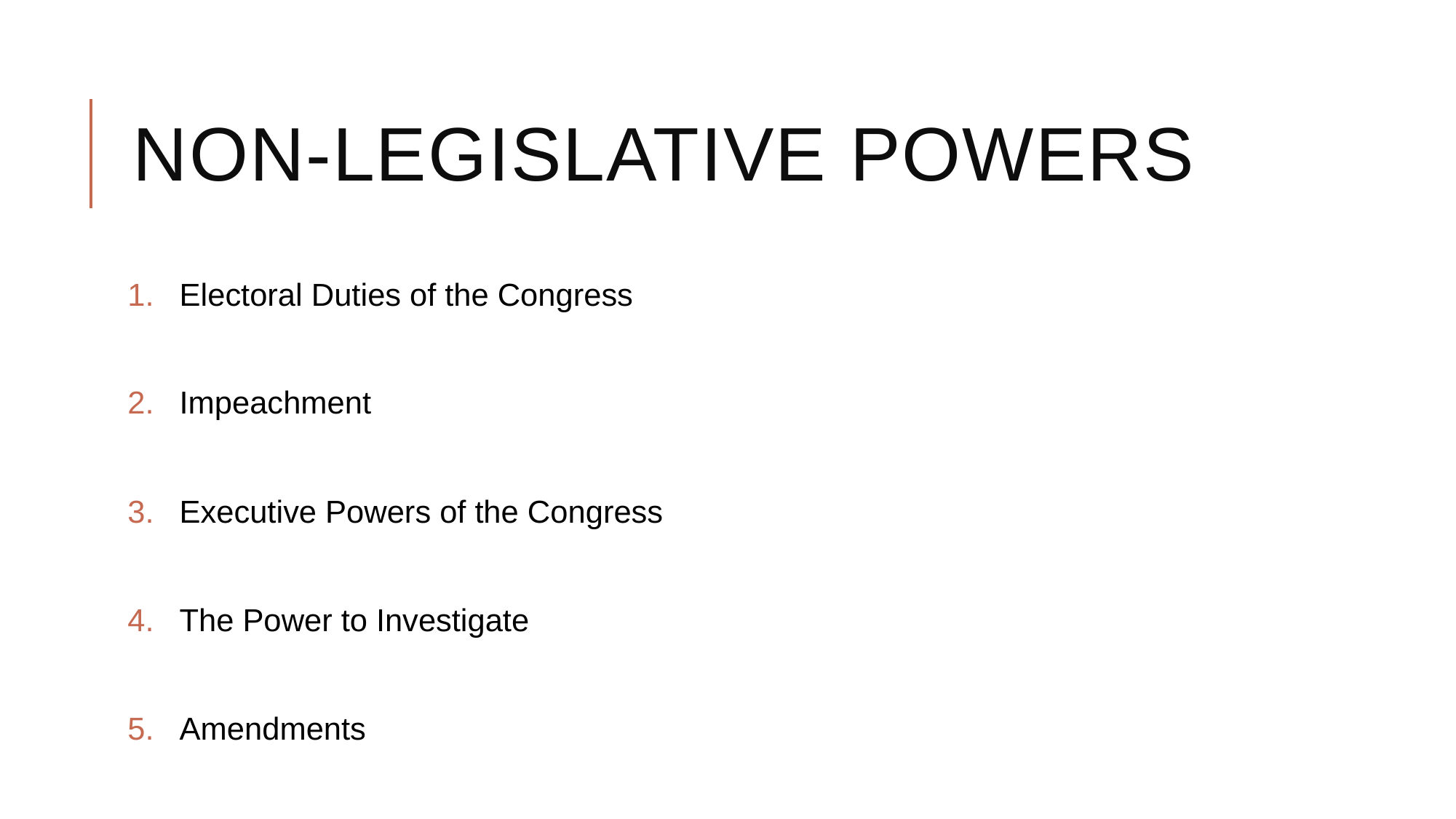

# Non-legislative powers
Electoral Duties of the Congress

Impeachment

Executive Powers of the Congress

The Power to Investigate

Amendments